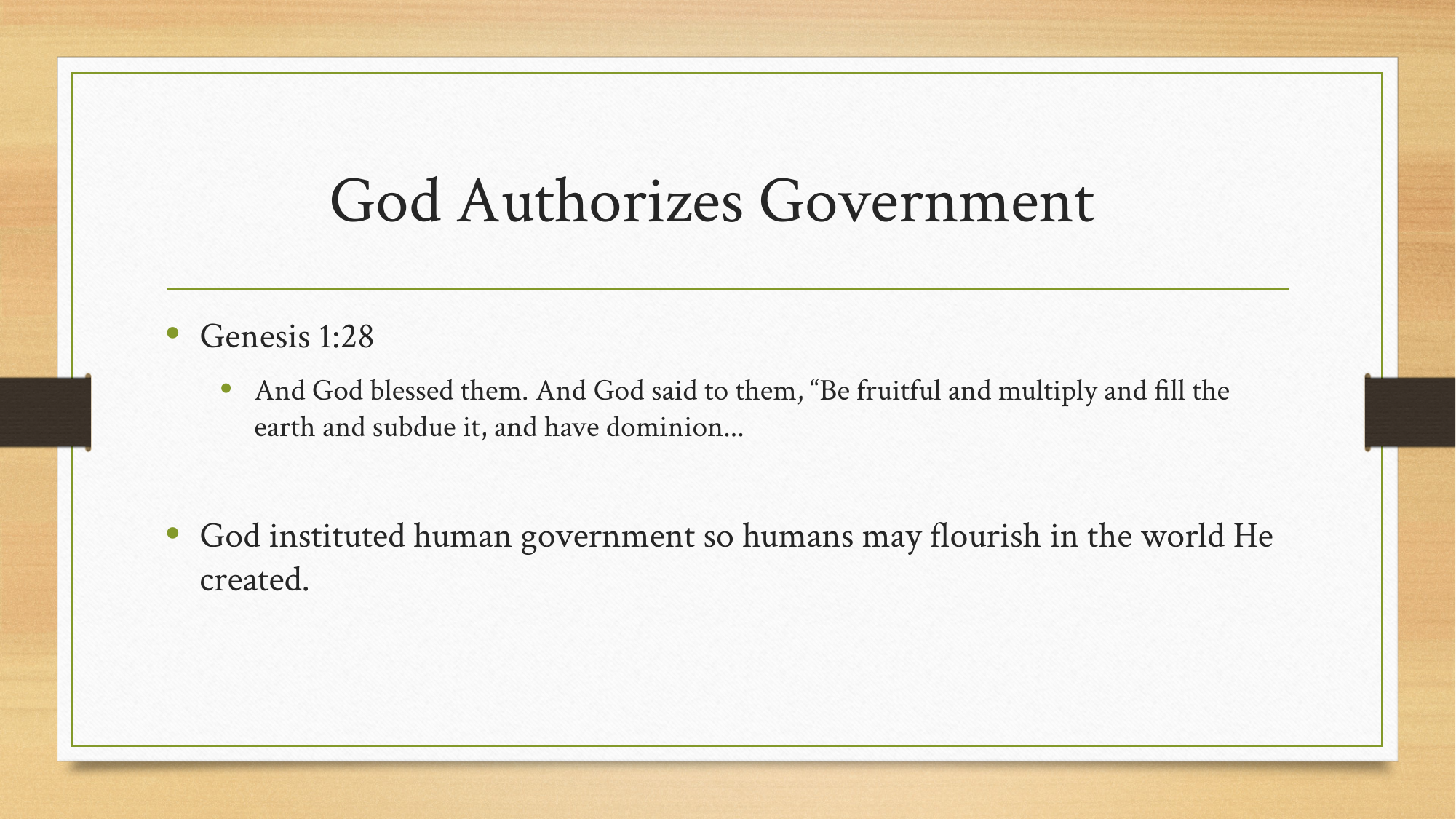

# God Authorizes Government
Genesis 1:28
And God blessed them. And God said to them, “Be fruitful and multiply and fill the earth and subdue it, and have dominion...

God instituted human government so humans may flourish in the world He created.